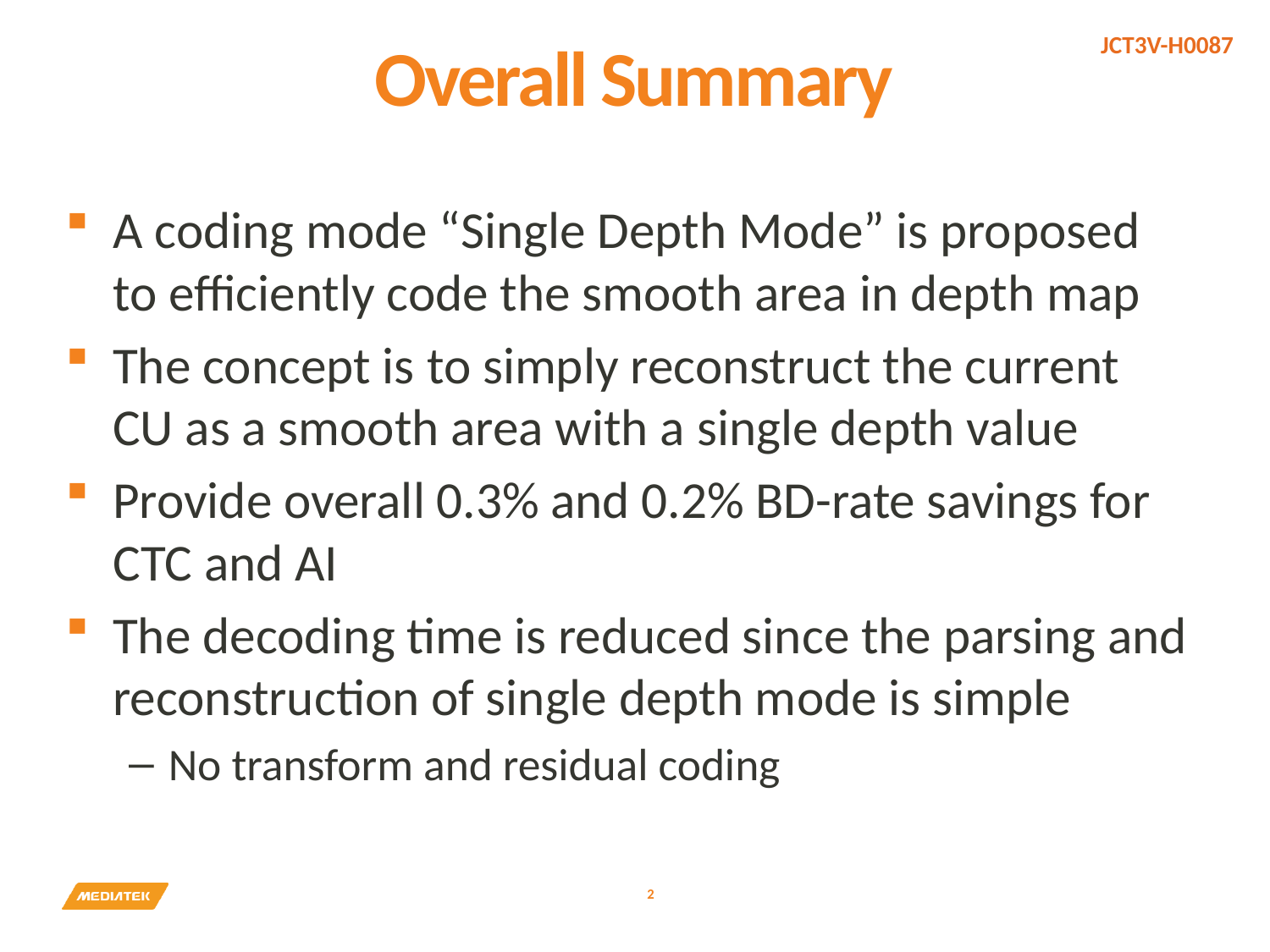

# Overall Summary
A coding mode “Single Depth Mode” is proposed to efficiently code the smooth area in depth map
The concept is to simply reconstruct the current CU as a smooth area with a single depth value
Provide overall 0.3% and 0.2% BD-rate savings for CTC and AI
The decoding time is reduced since the parsing and reconstruction of single depth mode is simple
No transform and residual coding

2